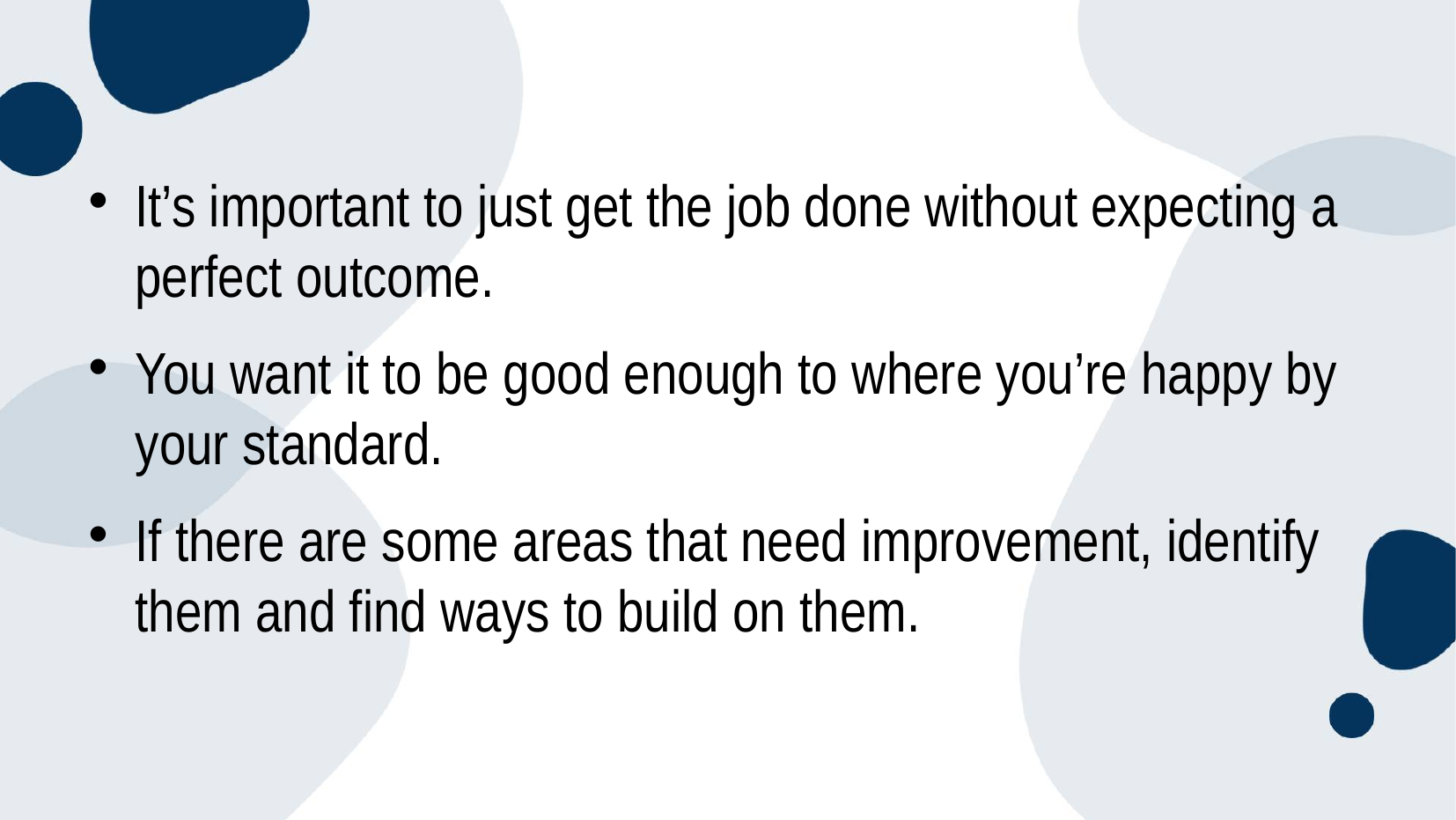

#
It’s important to just get the job done without expecting a perfect outcome.
You want it to be good enough to where you’re happy by your standard.
If there are some areas that need improvement, identify them and find ways to build on them.